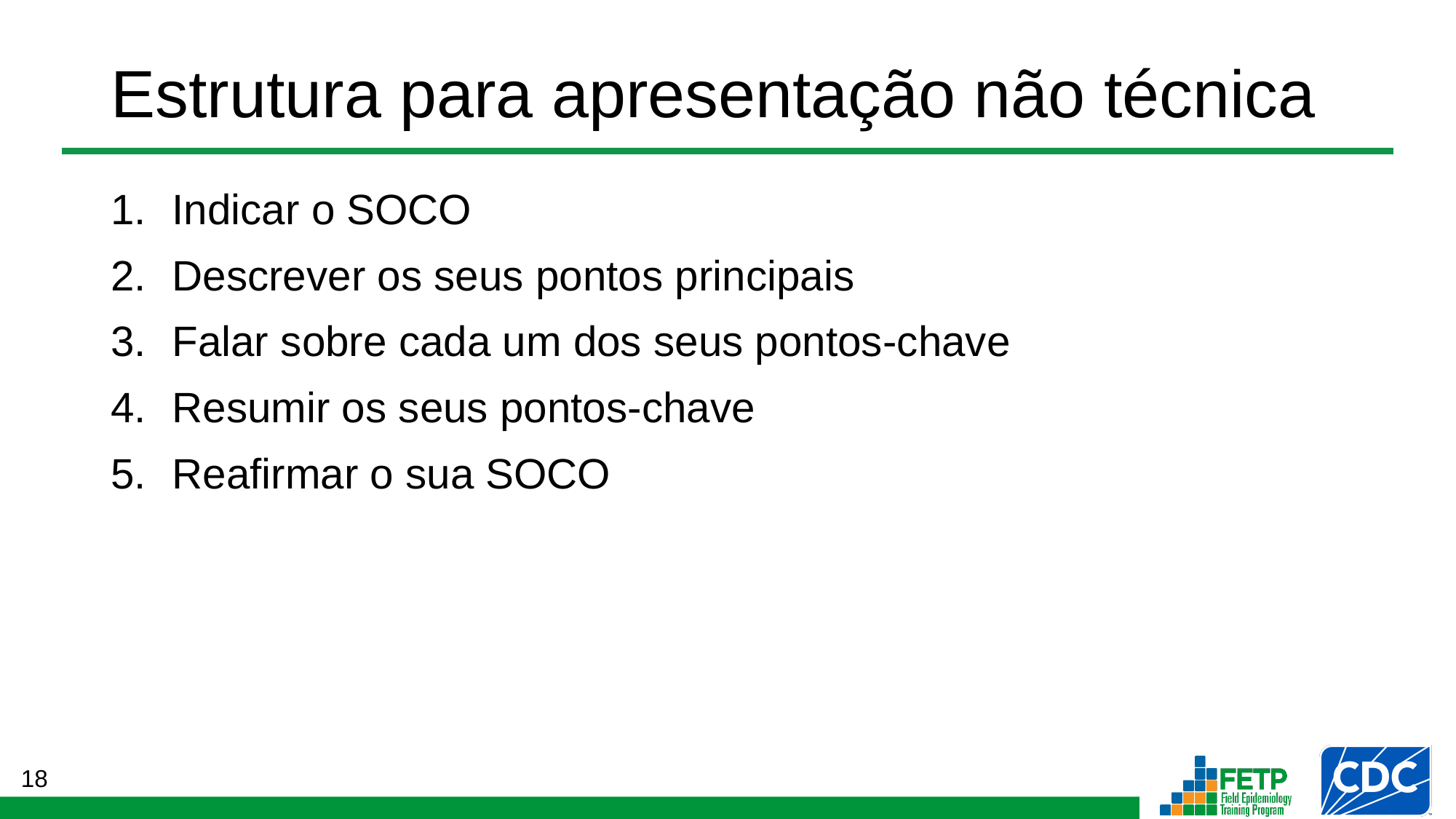

# Estrutura para apresentação não técnica
Indicar o SOCO
Descrever os seus pontos principais
Falar sobre cada um dos seus pontos-chave
Resumir os seus pontos-chave
Reafirmar o sua SOCO